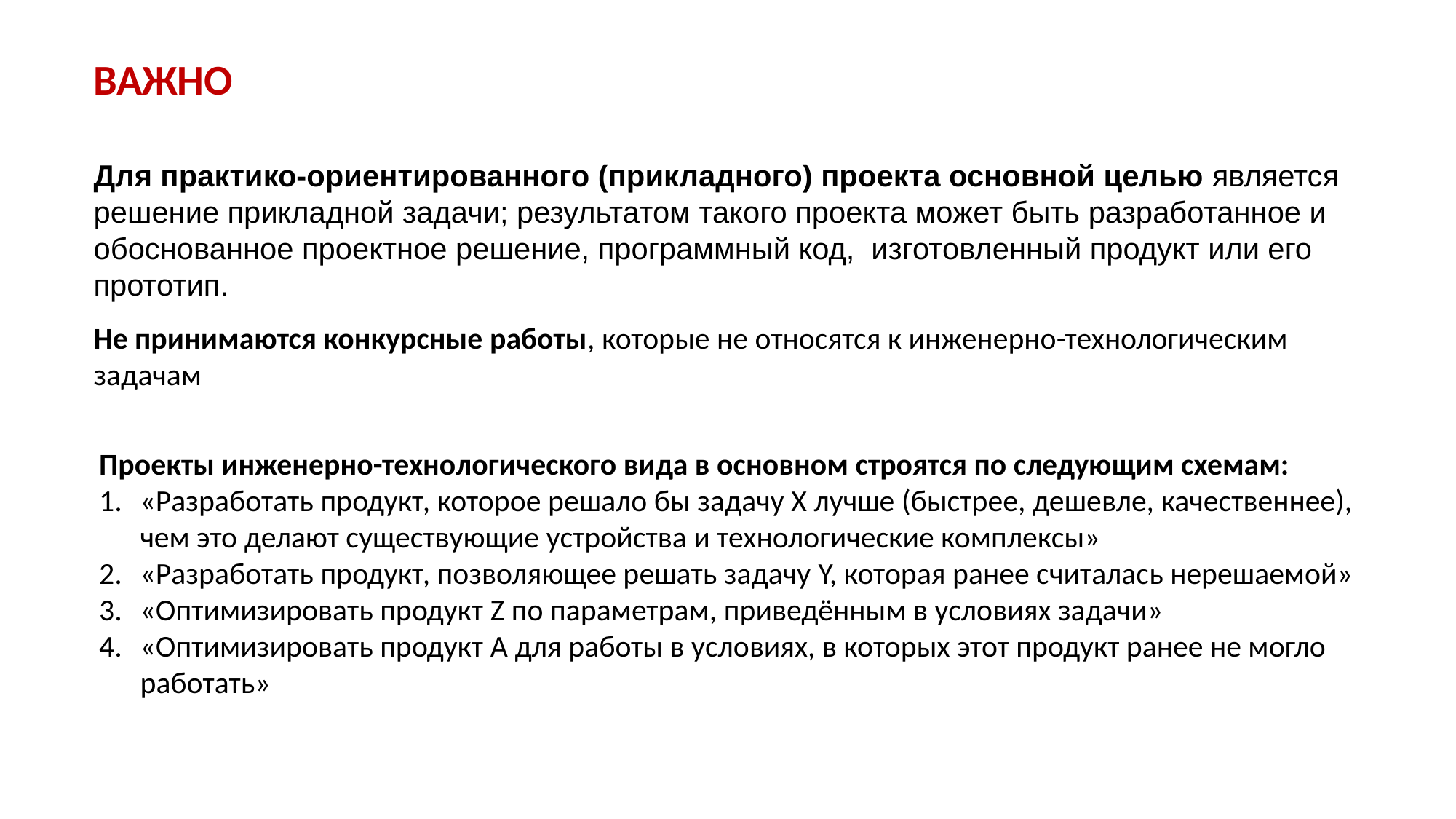

ВАЖНО
Для практико-ориентированного (прикладного) проекта основной целью является решение прикладной задачи; результатом такого проекта может быть разработанное и обоснованное проектное решение, программный код,  изготовленный продукт или его прототип.
Не принимаются конкурсные работы, которые не относятся к инженерно-технологическим задачам
Проекты инженерно-технологического вида в основном строятся по следующим схемам:
«Разработать продукт, которое решало бы задачу Х лучше (быстрее, дешевле, качественнее), чем это делают существующие устройства и технологические комплексы»
«Разработать продукт, позволяющее решать задачу Y, которая ранее считалась нерешаемой»
«Оптимизировать продукт Z по параметрам, приведённым в условиях задачи»
«Оптимизировать продукт A для работы в условиях, в которых этот продукт ранее не могло работать»